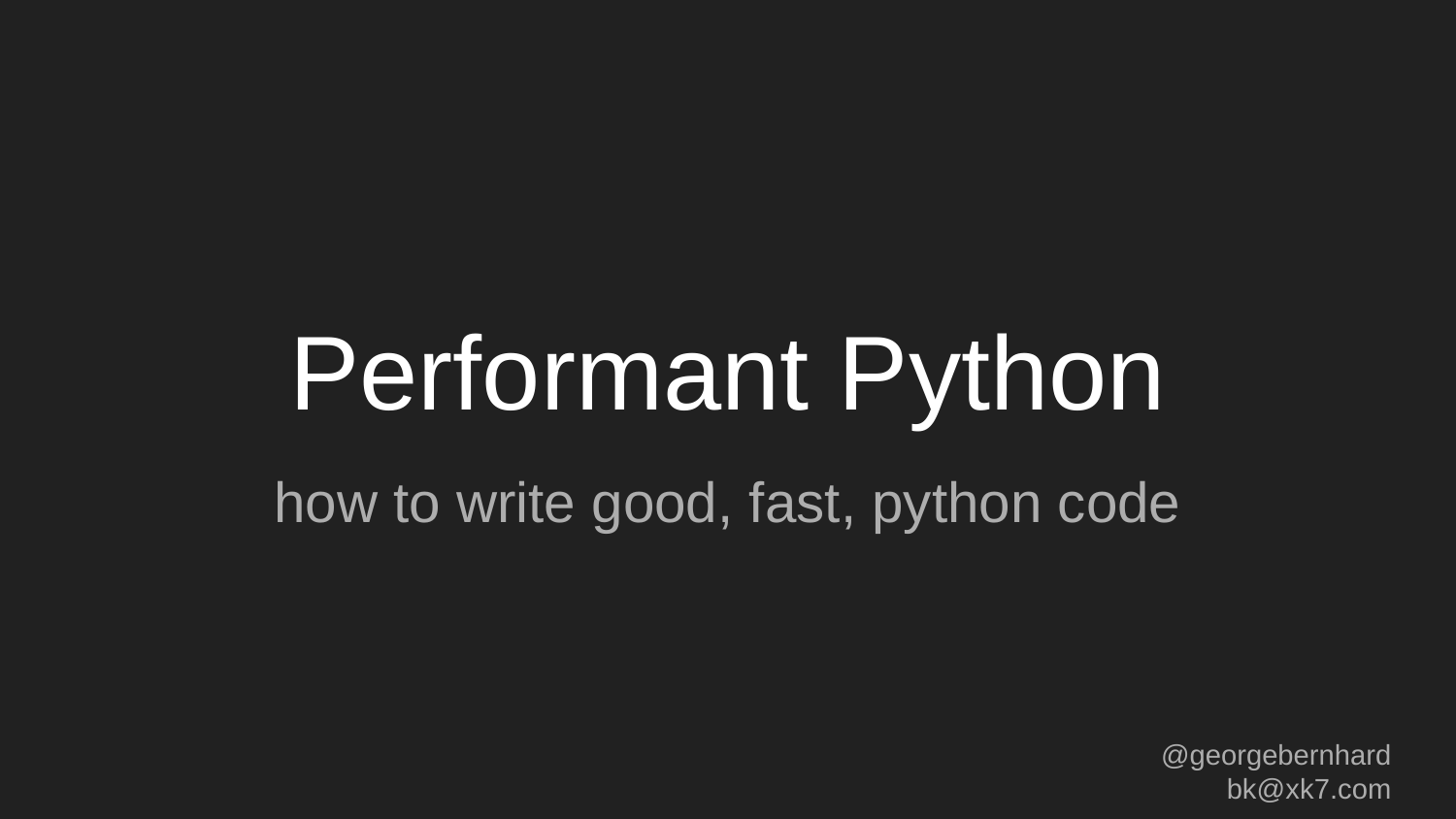

# Performant Python
how to write good, fast, python code

@georgebernhard
bk@xk7.com